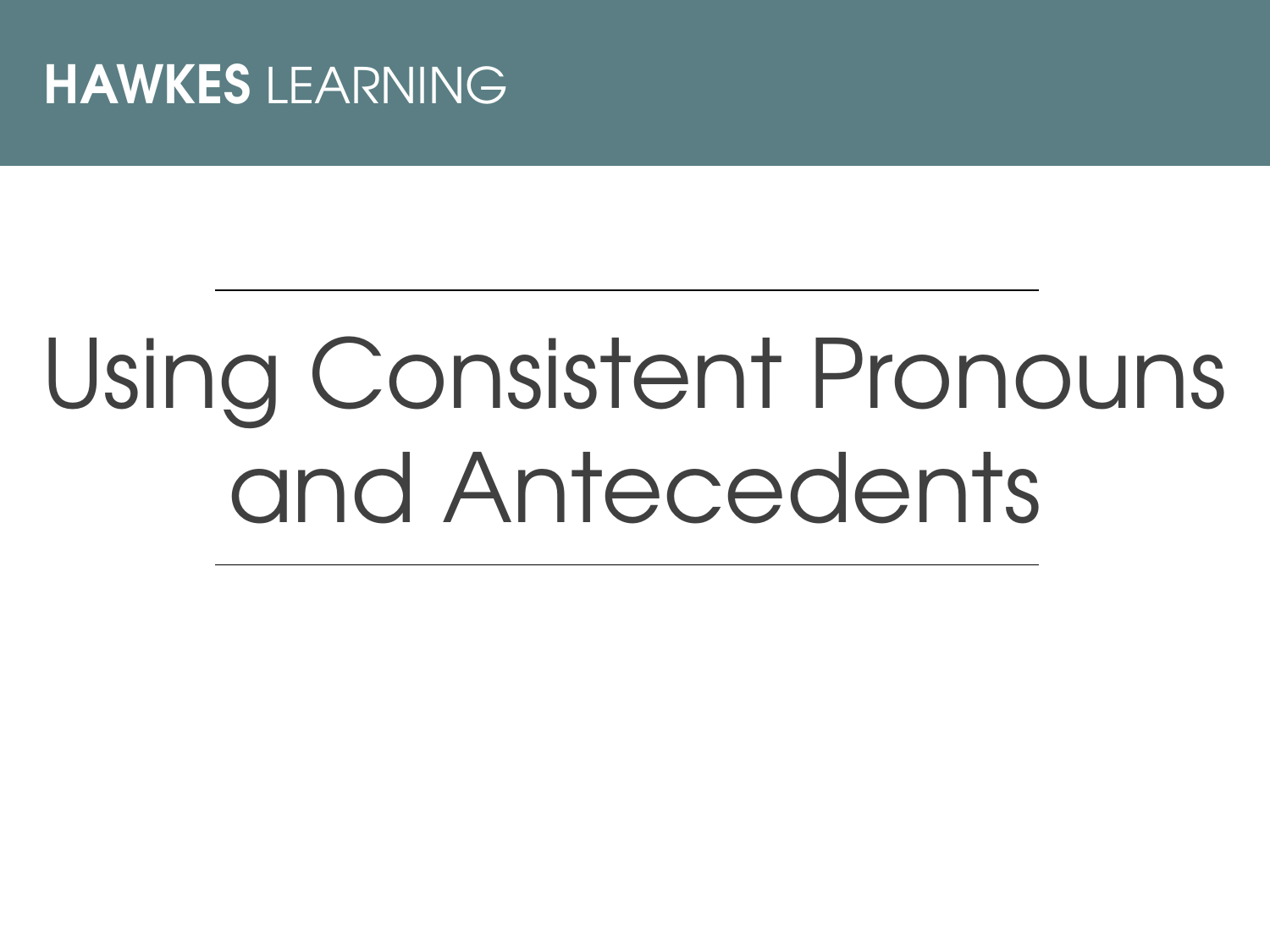

HAWKES LEARNING
Using Consistent Pronouns and Antecedents